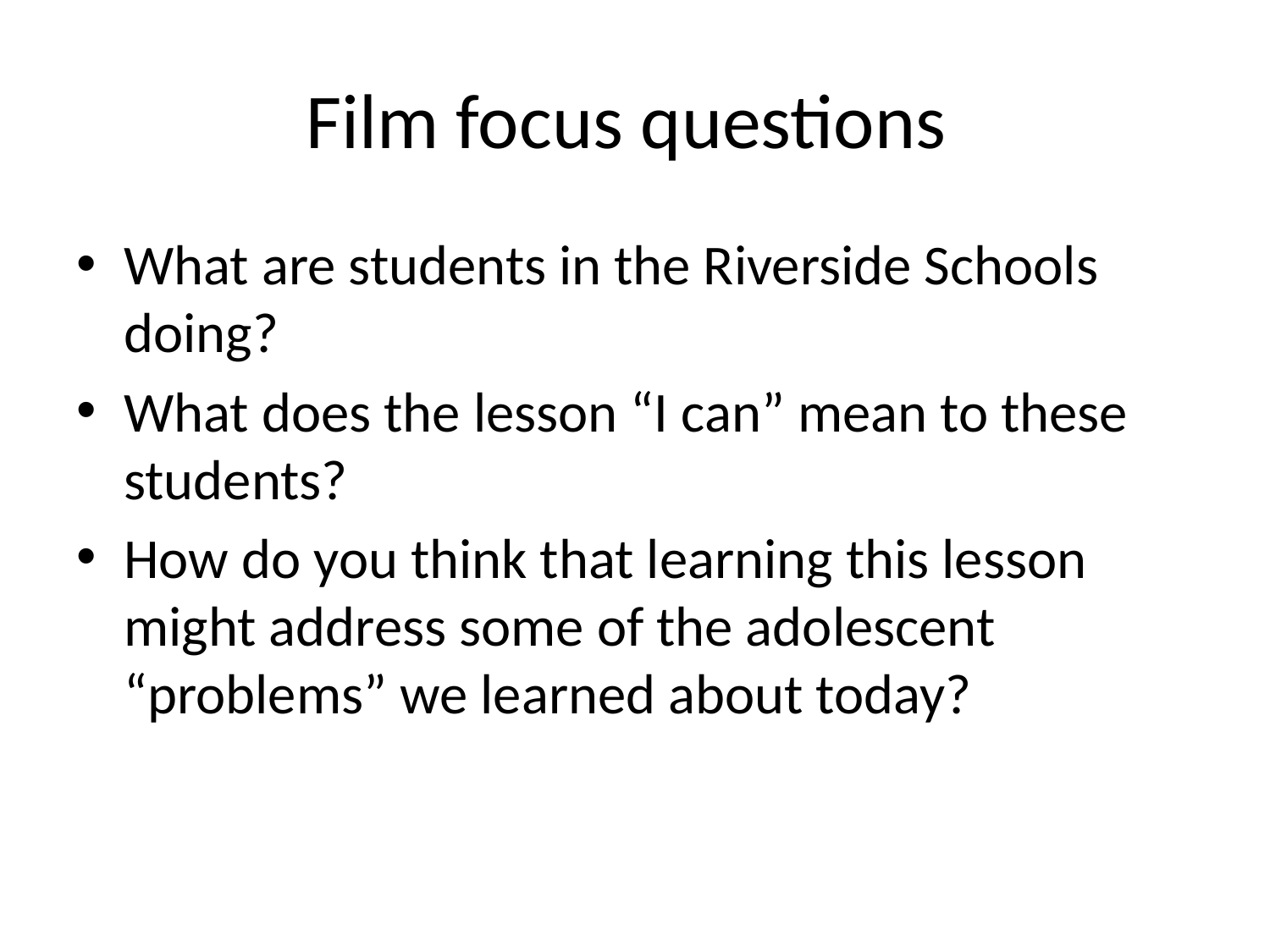

# Film focus questions
What are students in the Riverside Schools doing?
What does the lesson “I can” mean to these students?
How do you think that learning this lesson might address some of the adolescent “problems” we learned about today?